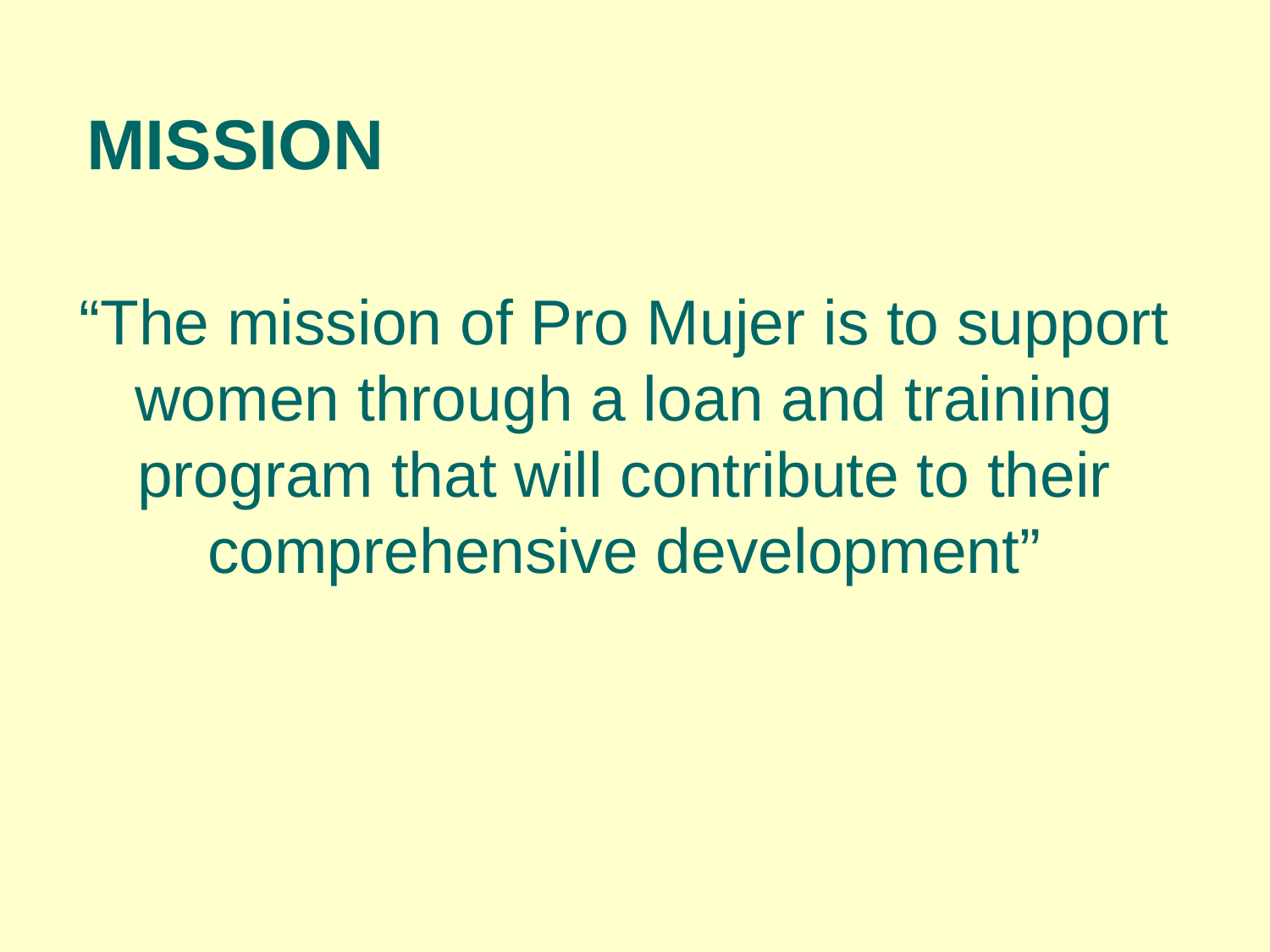

MISSION
“The mission of Pro Mujer is to support women through a loan and training program that will contribute to their comprehensive development”